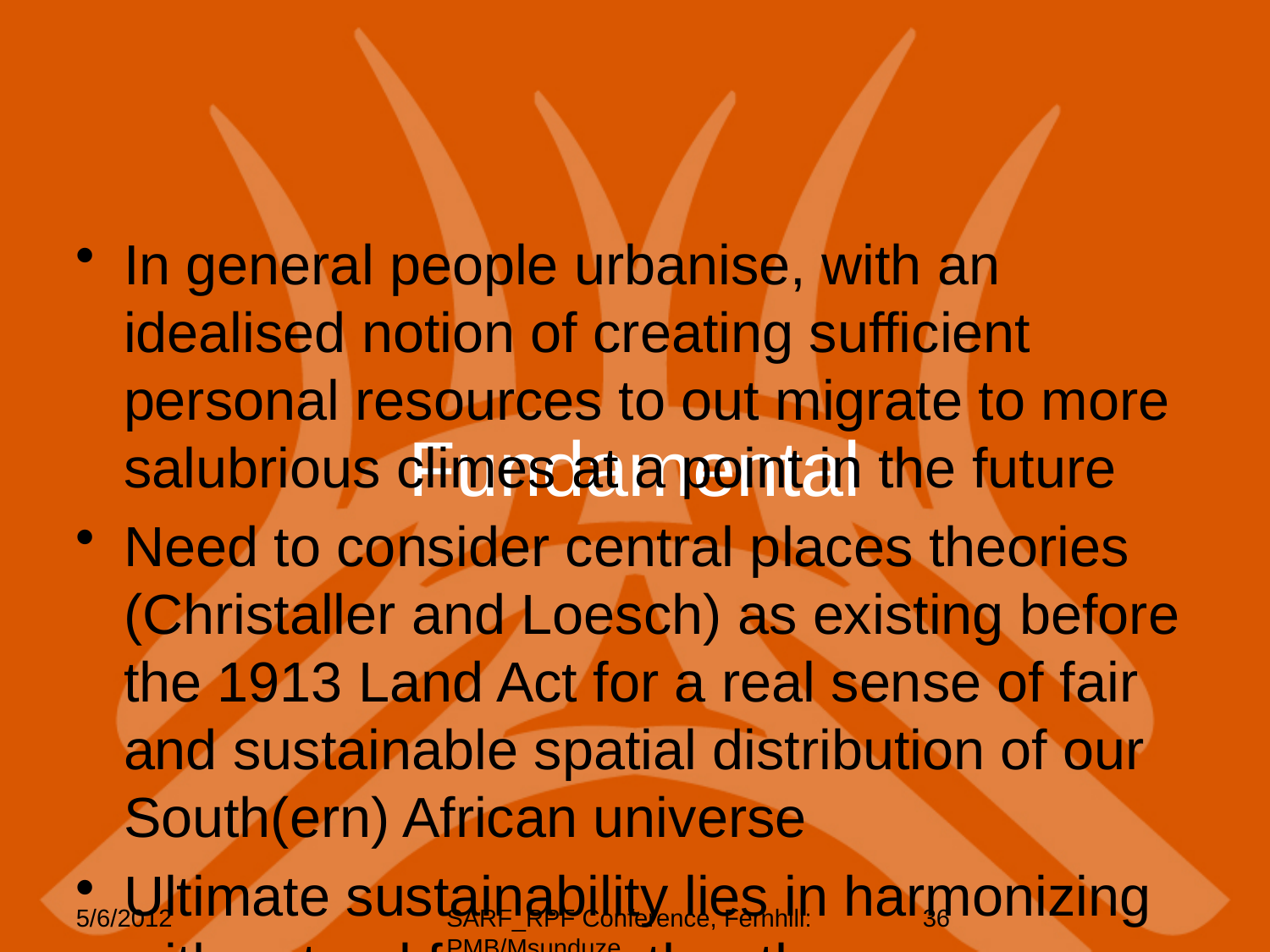

In general people urbanise, with an idealised notion of creating sufficient personal resources to out migrate to more salubrious climes at a point in the future
Need to consider central places theories (Christaller and Loesch) as existing before the 1913 Land Act for a real sense of fair and sustainable spatial distribution of our South(ern) African universe
Ultimate sustainability lies in harmonizing with natural forces rather than endeavoring to ‘harness the forces of nature for the benefit of humankind’ (a definition of civil engineering)
Triple bottom line accountability….and we have a long way to go in this regard
# Fundamental
5/6/2012
SARF_RPF Conference, Fernhill: PMB/Msunduze
36